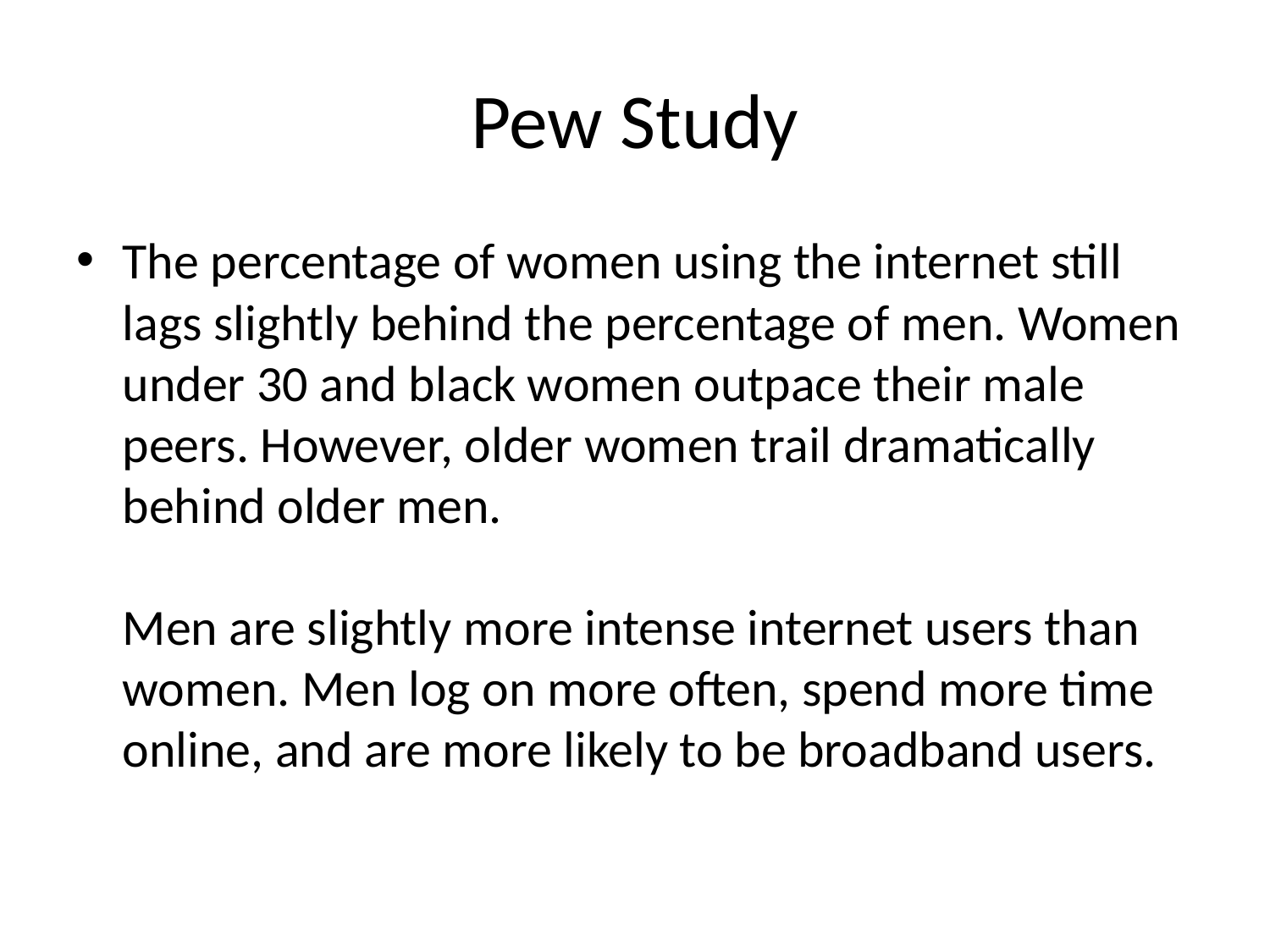

# Pew Study
The percentage of women using the internet still lags slightly behind the percentage of men. Women under 30 and black women outpace their male peers. However, older women trail dramatically behind older men.
Men are slightly more intense internet users than women. Men log on more often, spend more time online, and are more likely to be broadband users.